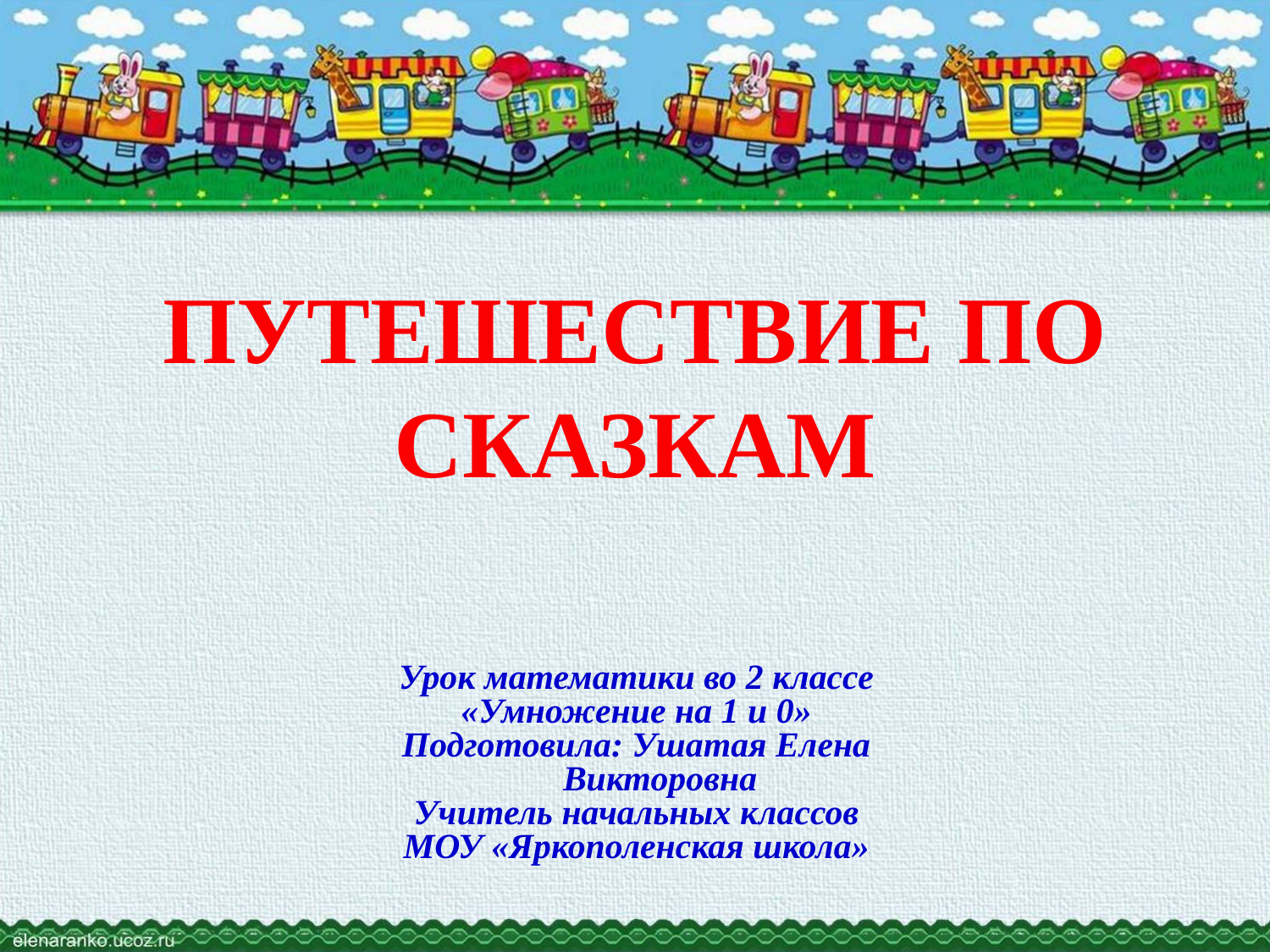

ПУТЕШЕСТВИЕ ПО СКАЗКАМ
Урок математики во 2 классе
«Умножение на 1 и 0»
Подготовила: Ушатая Елена Викторовна
Учитель начальных классов
МОУ «Яркополенская школа»